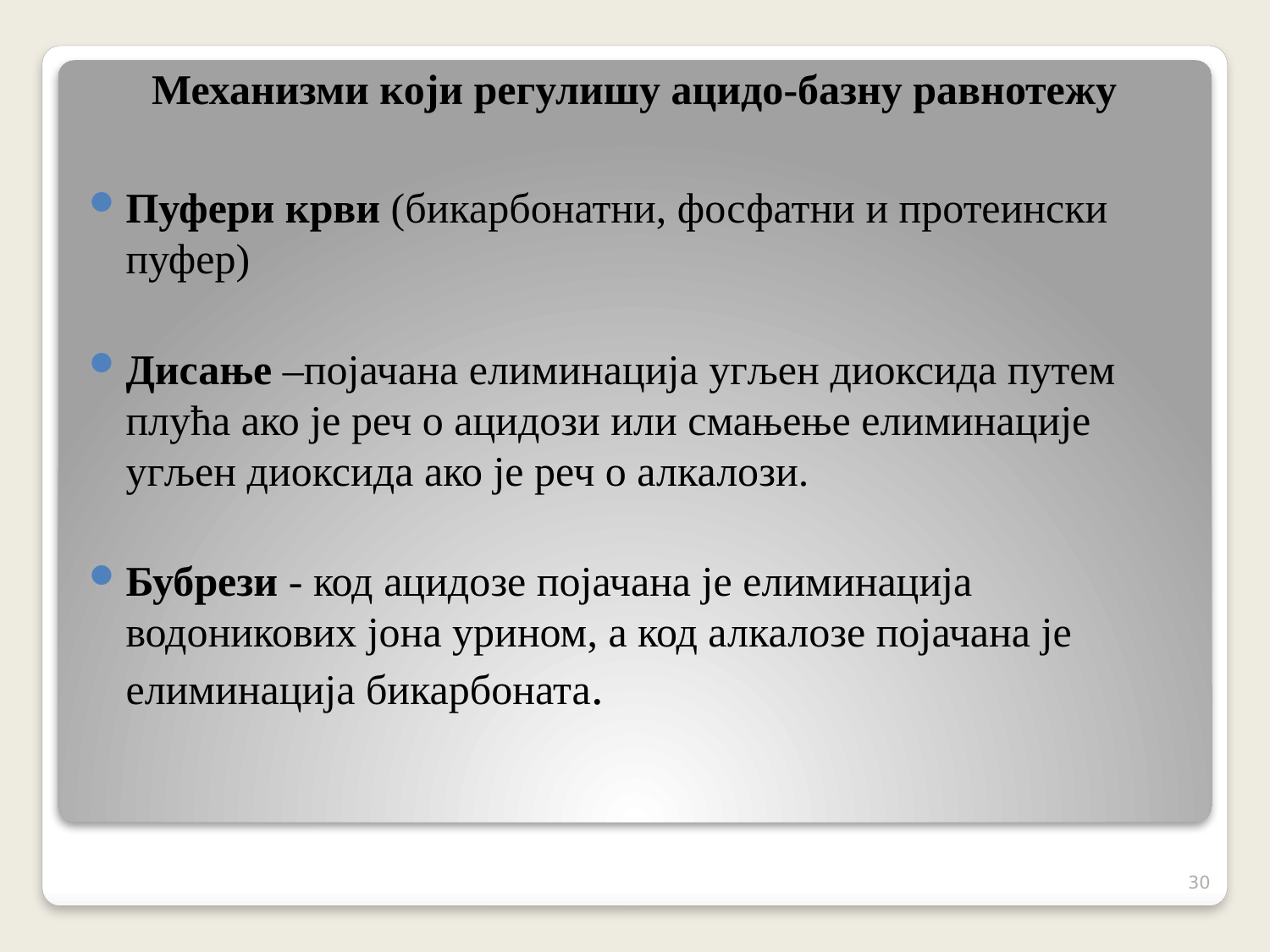

Механизми који регулишу ацидо-базну равнотежу

Пуфери крви (бикарбонатни, фосфатни и протеински пуфер)

Дисање –појачана елиминација угљен диоксида путем плућа ако је реч о ацидози или смањење елиминације угљен диоксида ако је реч о алкалози.

Бубрези - код ацидозе појачана је елиминација водоникових јона урином, а код алкалозе појачана је елиминација бикарбоната.

30